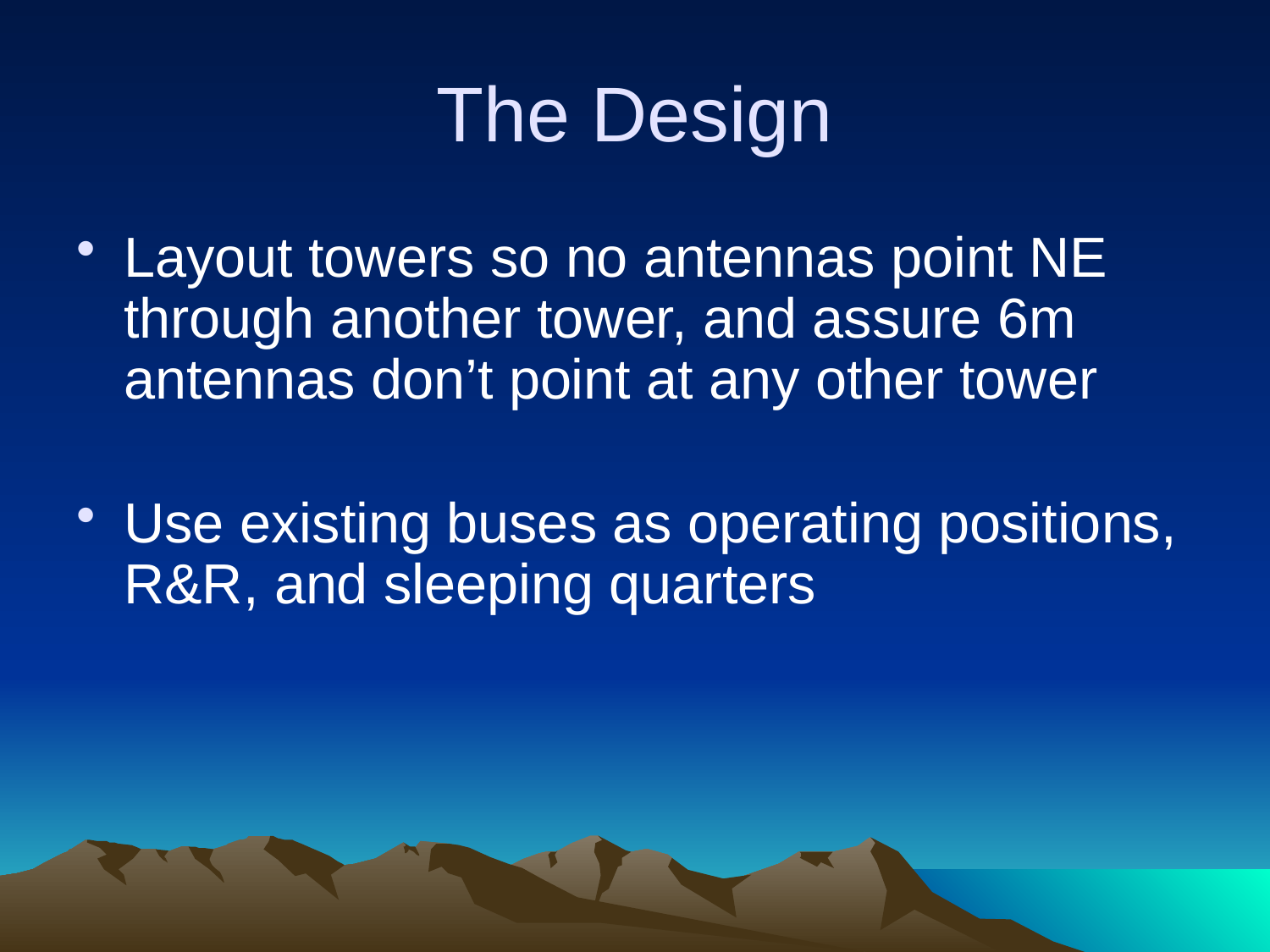

# The Design
Layout towers so no antennas point NE through another tower, and assure 6m antennas don’t point at any other tower

Use existing buses as operating positions, R&R, and sleeping quarters